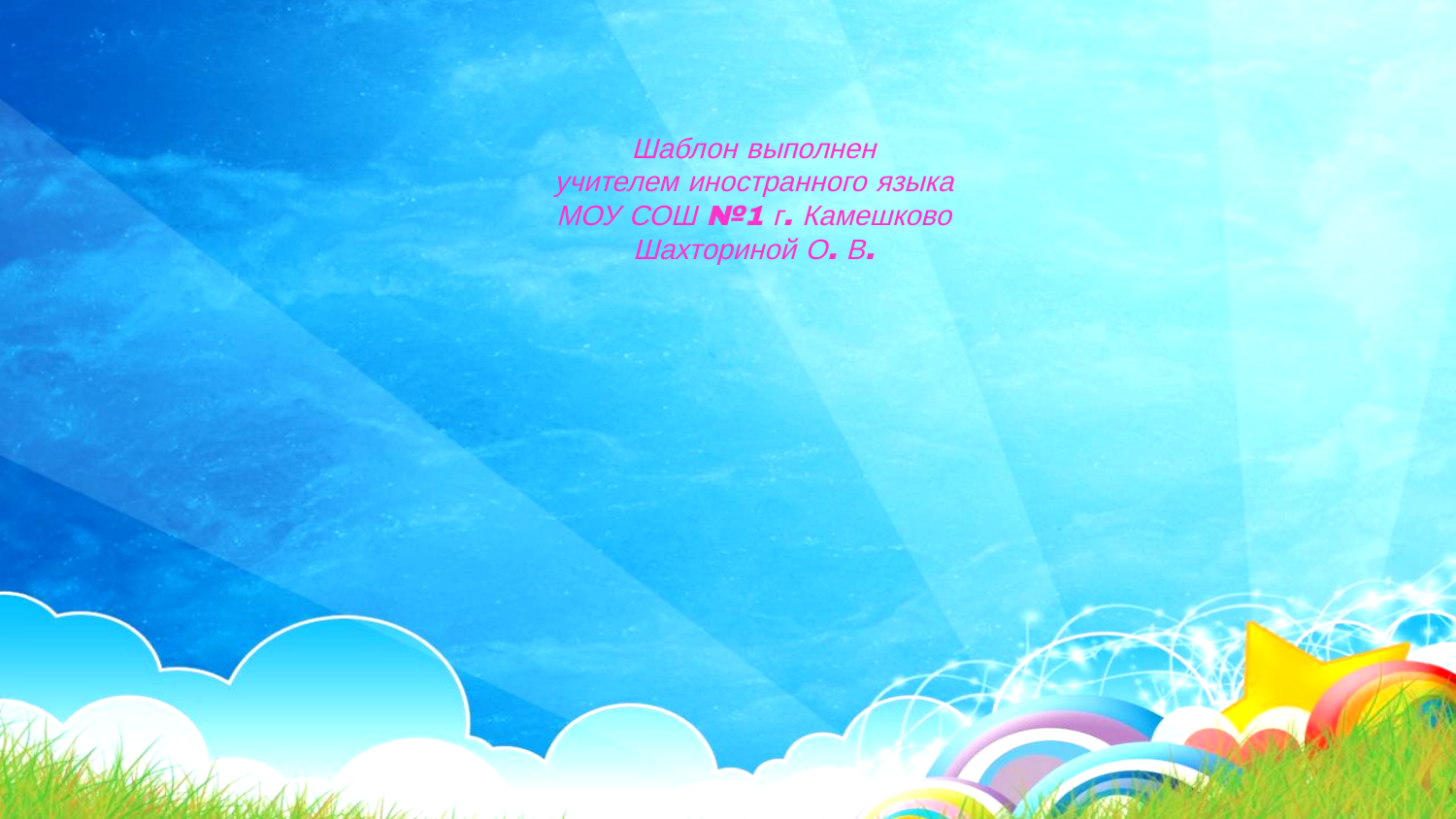

Шаблон выполнен
учителем иностранного языка
МОУ СОШ №1 г. Камешково
Шахториной О. В.